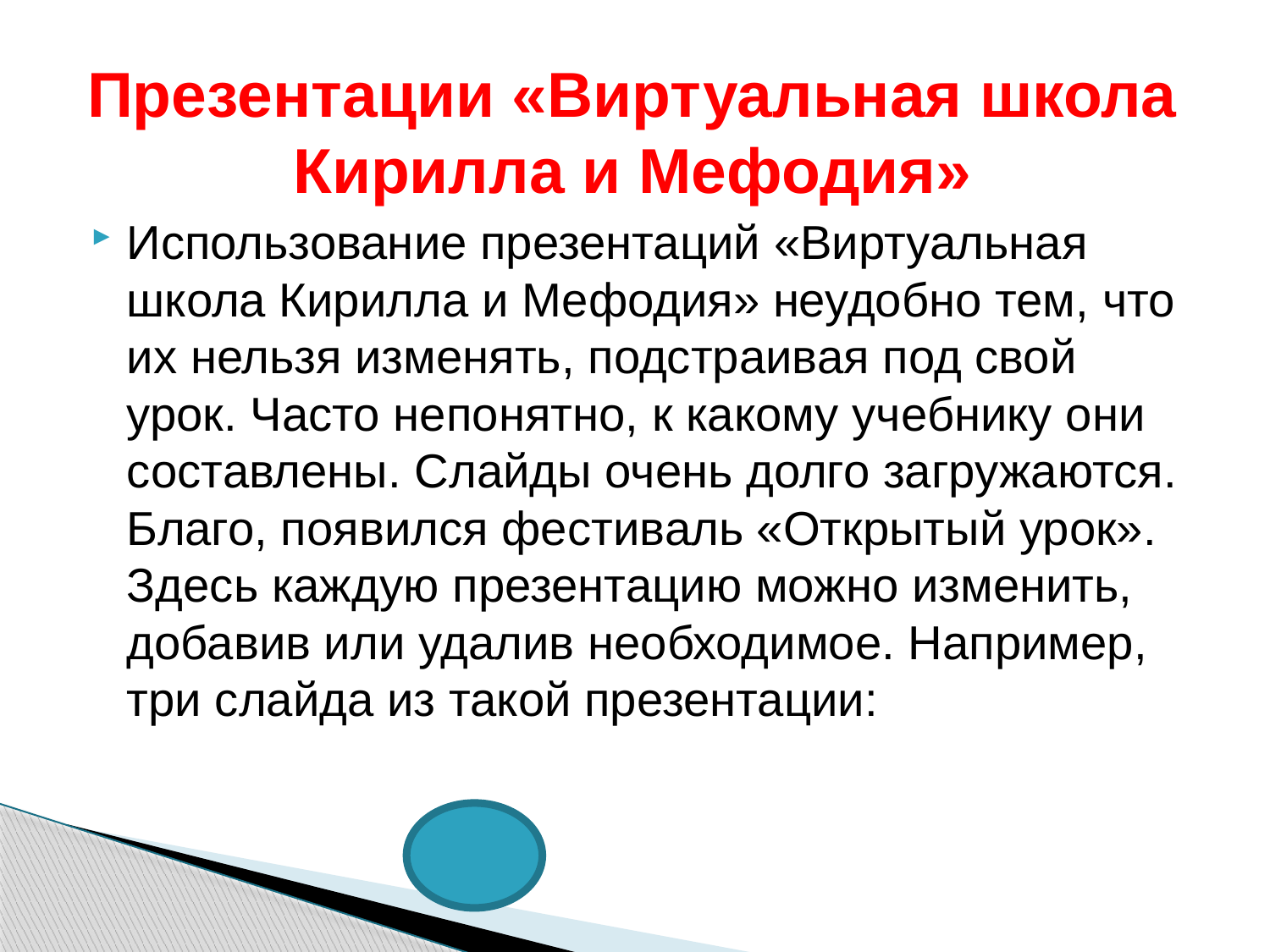

# Презентации «Виртуальная школа Кирилла и Мефодия»
Использование презентаций «Виртуальная школа Кирилла и Мефодия» неудобно тем, что их нельзя изменять, подстраивая под свой урок. Часто непонятно, к какому учебнику они составлены. Слайды очень долго загружаются. Благо, появился фестиваль «Открытый урок». Здесь каждую презентацию можно изменить, добавив или удалив необходимое. Например, три слайда из такой презентации: